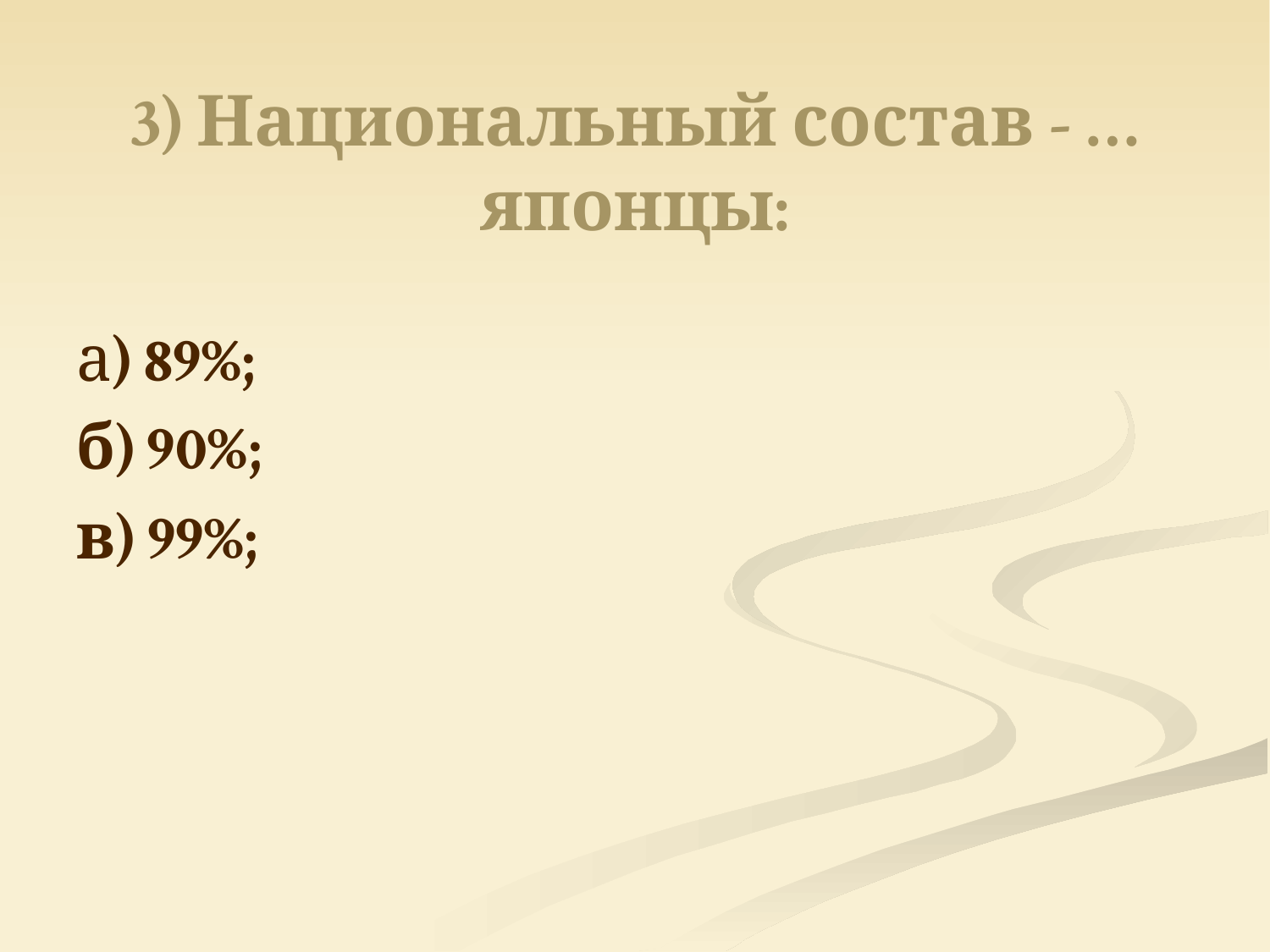

# 3) Национальный состав - … японцы:

а) 89%;
б) 90%;
в) 99%;